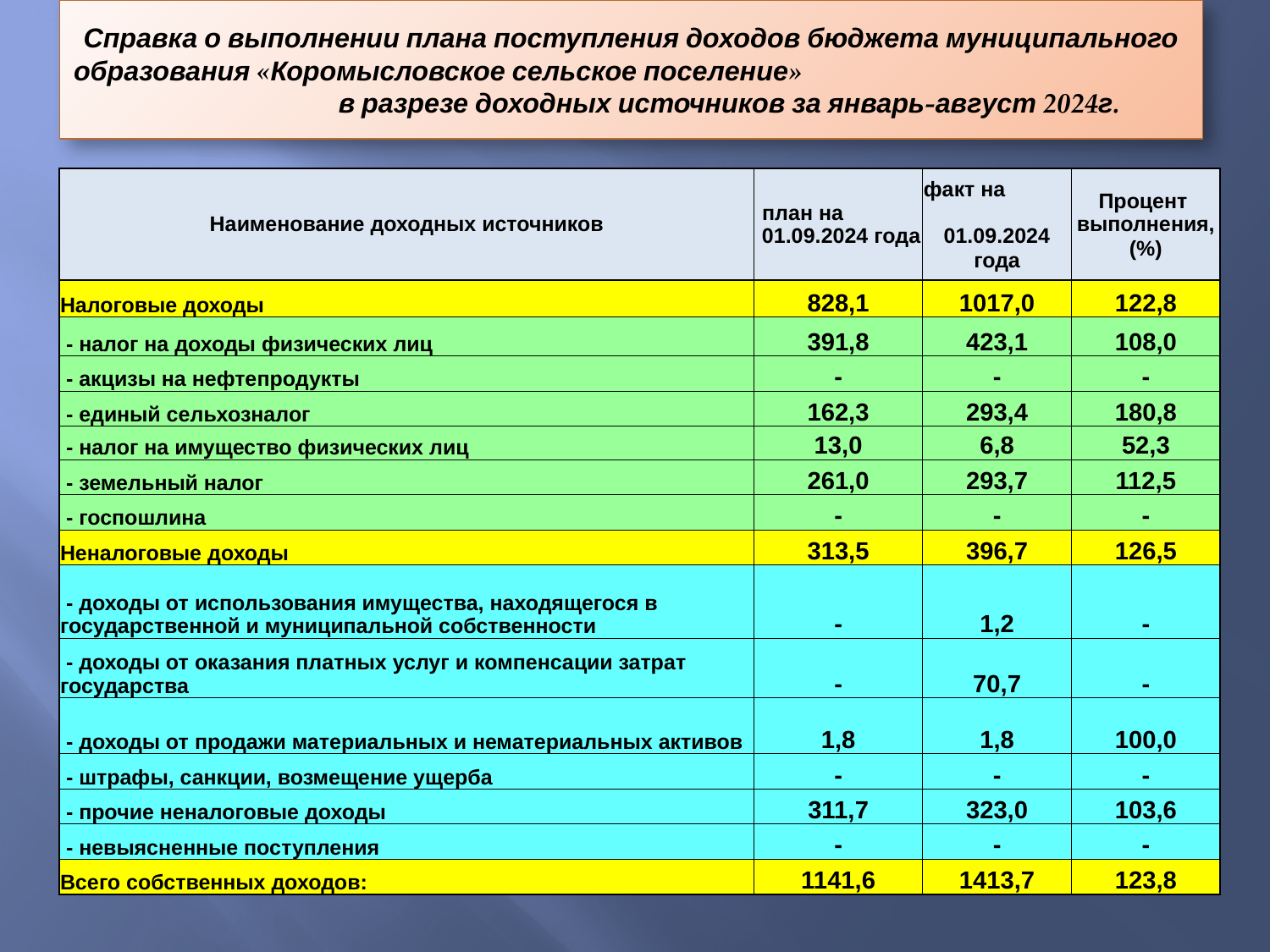

# Справка о выполнении плана поступления доходов бюджета муниципального образования «Коромысловское сельское поселение»                                                                                       в разрезе доходных источников за январь-август 2024г.
| Наименование доходных источников | план на 01.09.2024 года | факт на 01.09.2024 года | Процент выполнения, (%) |
| --- | --- | --- | --- |
| Налоговые доходы | 828,1 | 1017,0 | 122,8 |
| - налог на доходы физических лиц | 391,8 | 423,1 | 108,0 |
| - акцизы на нефтепродукты | - | - | - |
| - единый сельхозналог | 162,3 | 293,4 | 180,8 |
| - налог на имущество физических лиц | 13,0 | 6,8 | 52,3 |
| - земельный налог | 261,0 | 293,7 | 112,5 |
| - госпошлина | - | - | - |
| Неналоговые доходы | 313,5 | 396,7 | 126,5 |
| - доходы от использования имущества, находящегося в государственной и муниципальной собственности | - | 1,2 | - |
| - доходы от оказания платных услуг и компенсации затрат государства | - | 70,7 | - |
| - доходы от продажи материальных и нематериальных активов | 1,8 | 1,8 | 100,0 |
| - штрафы, санкции, возмещение ущерба | - | - | - |
| - прочие неналоговые доходы | 311,7 | 323,0 | 103,6 |
| - невыясненные поступления | - | - | - |
| Всего собственных доходов: | 1141,6 | 1413,7 | 123,8 |